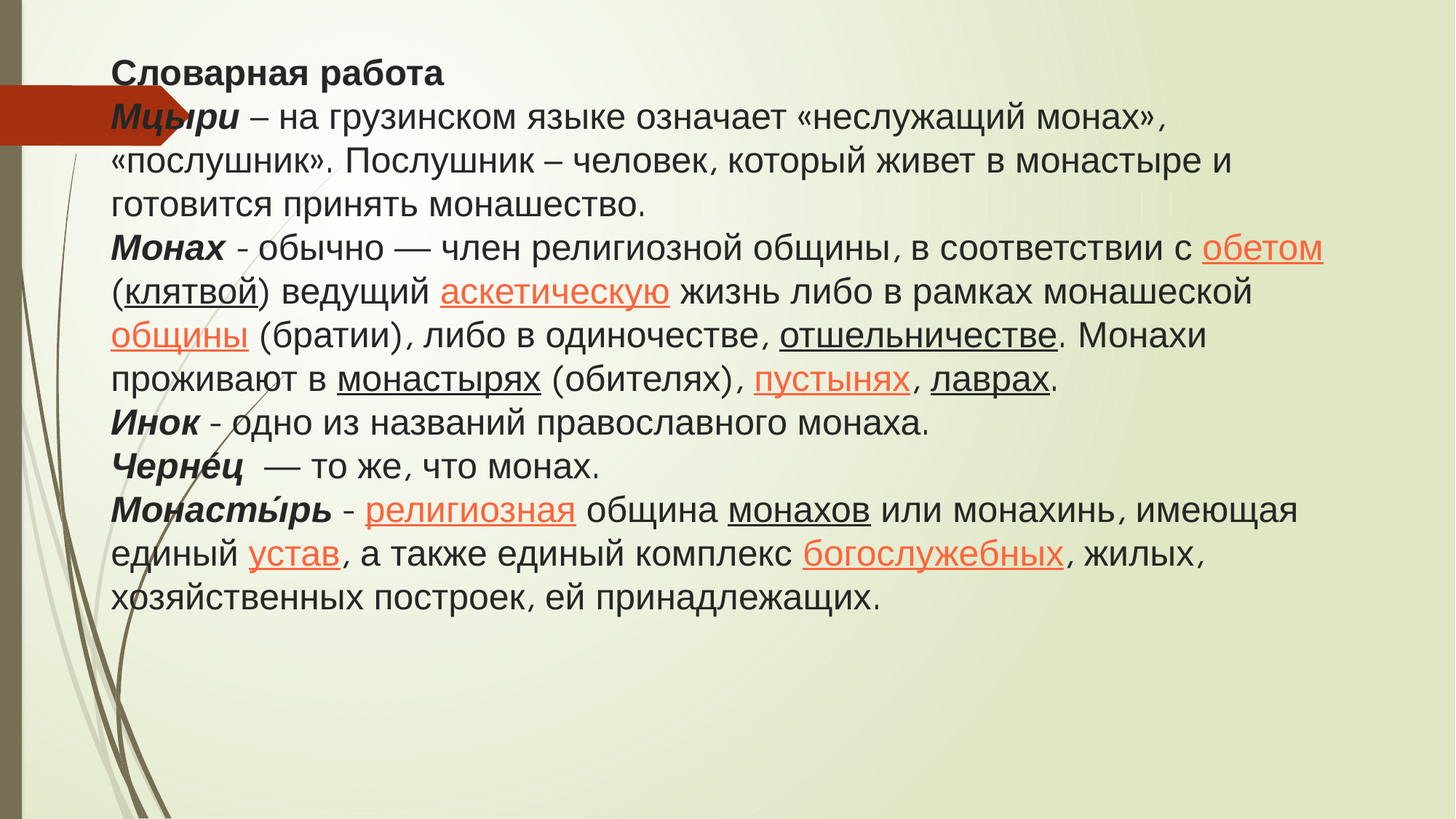

# Словарная работа Мцыри – на грузинском языке означает «неслужащий монах», «послушник». Послушник – человек, который живет в монастыре и готовится принять монашество. Монах - обычно — член религиозной общины, в соответствии с обетом (клятвой) ведущий аскетическую жизнь либо в рамках монашеской общины (братии), либо в одиночестве, отшельничестве. Монахи проживают в монастырях (обителях), пустынях, лаврах. Инок - одно из названий православного монаха. Черне́ц  — то же, что монах.  Монасты́рь - религиозная община монахов или монахинь, имеющая единый устав, а также единый комплекс богослужебных, жилых, хозяйственных построек, ей принадлежащих.